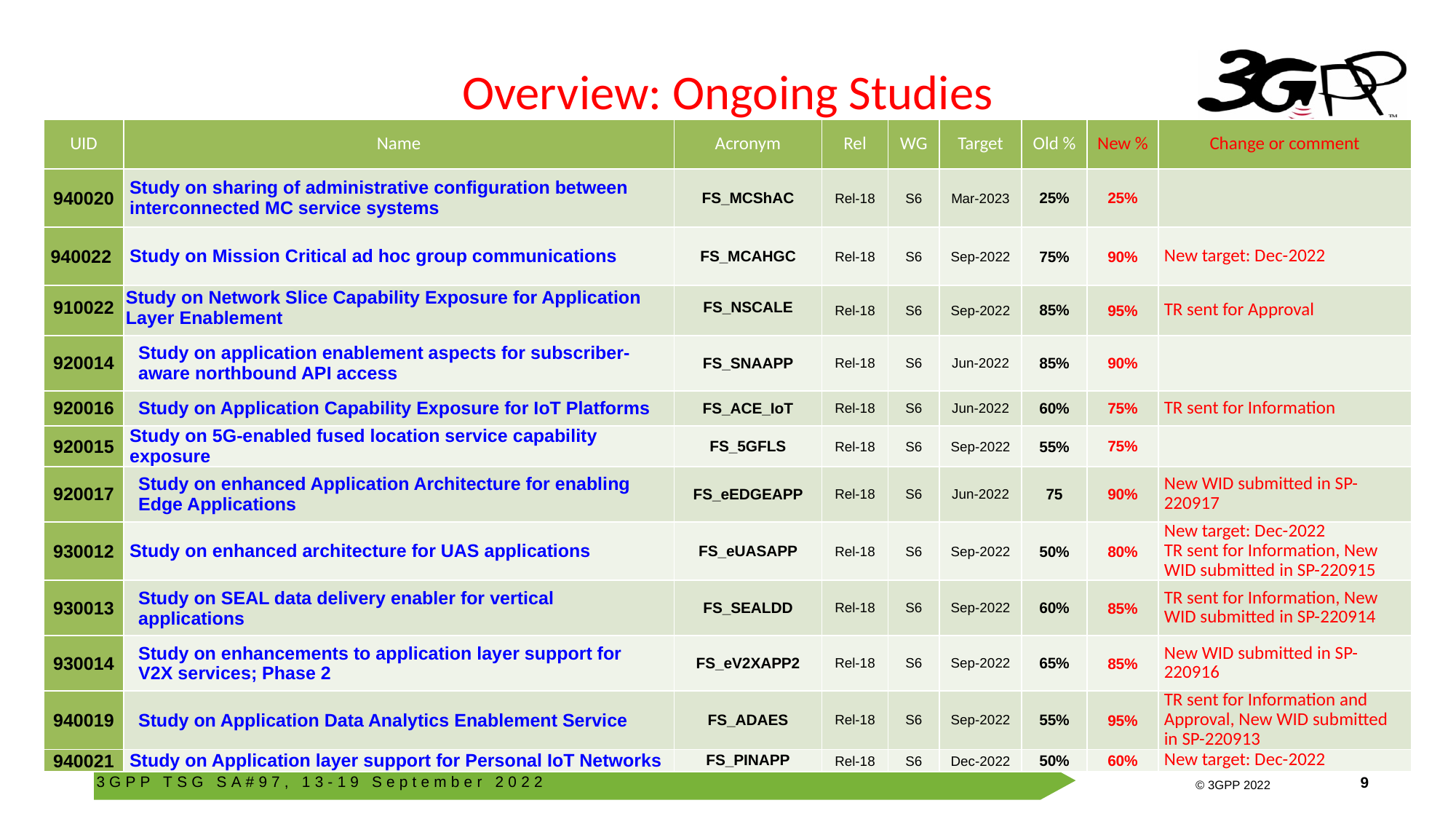

# Overview: Ongoing Studies
| UID | Name | Acronym | Rel | WG | Target | Old % | New % | Change or comment |
| --- | --- | --- | --- | --- | --- | --- | --- | --- |
| 940020 | Study on sharing of administrative configuration between interconnected MC service systems | FS\_MCShAC | Rel-18 | S6 | Mar-2023 | 25% | 25% |  |
| 940022 | Study on Mission Critical ad hoc group communications | FS\_MCAHGC | Rel-18 | S6 | Sep-2022 | 75% | 90% | New target: Dec-2022 |
| 910022 | Study on Network Slice Capability Exposure for Application Layer Enablement | FS\_NSCALE | Rel-18 | S6 | Sep-2022 | 85% | 95% | TR sent for Approval |
| 920014 | Study on application enablement aspects for subscriber-aware northbound API access | FS\_SNAAPP | Rel-18 | S6 | Jun-2022 | 85% | 90% |  |
| 920016 | Study on Application Capability Exposure for IoT Platforms | FS\_ACE\_IoT | Rel-18 | S6 | Jun-2022 | 60% | 75% | TR sent for Information |
| 920015 | Study on 5G-enabled fused location service capability exposure | FS\_5GFLS | Rel-18 | S6 | Sep-2022 | 55% | 75% |  |
| 920017 | Study on enhanced Application Architecture for enabling Edge Applications | FS\_eEDGEAPP | Rel-18 | S6 | Jun-2022 | 75 | 90% | New WID submitted in SP-220917 |
| 930012 | Study on enhanced architecture for UAS applications | FS\_eUASAPP | Rel-18 | S6 | Sep-2022 | 50% | 80% | New target: Dec-2022 TR sent for Information, New WID submitted in SP-220915 |
| 930013 | Study on SEAL data delivery enabler for vertical applications | FS\_SEALDD | Rel-18 | S6 | Sep-2022 | 60% | 85% | TR sent for Information, New WID submitted in SP-220914 |
| 930014 | Study on enhancements to application layer support for V2X services; Phase 2 | FS\_eV2XAPP2 | Rel-18 | S6 | Sep-2022 | 65% | 85% | New WID submitted in SP-220916 |
| 940019 | Study on Application Data Analytics Enablement Service | FS\_ADAES | Rel-18 | S6 | Sep-2022 | 55% | 95% | TR sent for Information and Approval, New WID submitted in SP-220913 |
| 940021 | Study on Application layer support for Personal IoT Networks | FS\_PINAPP | Rel-18 | S6 | Dec-2022 | 50% | 60% | New target: Dec-2022 |